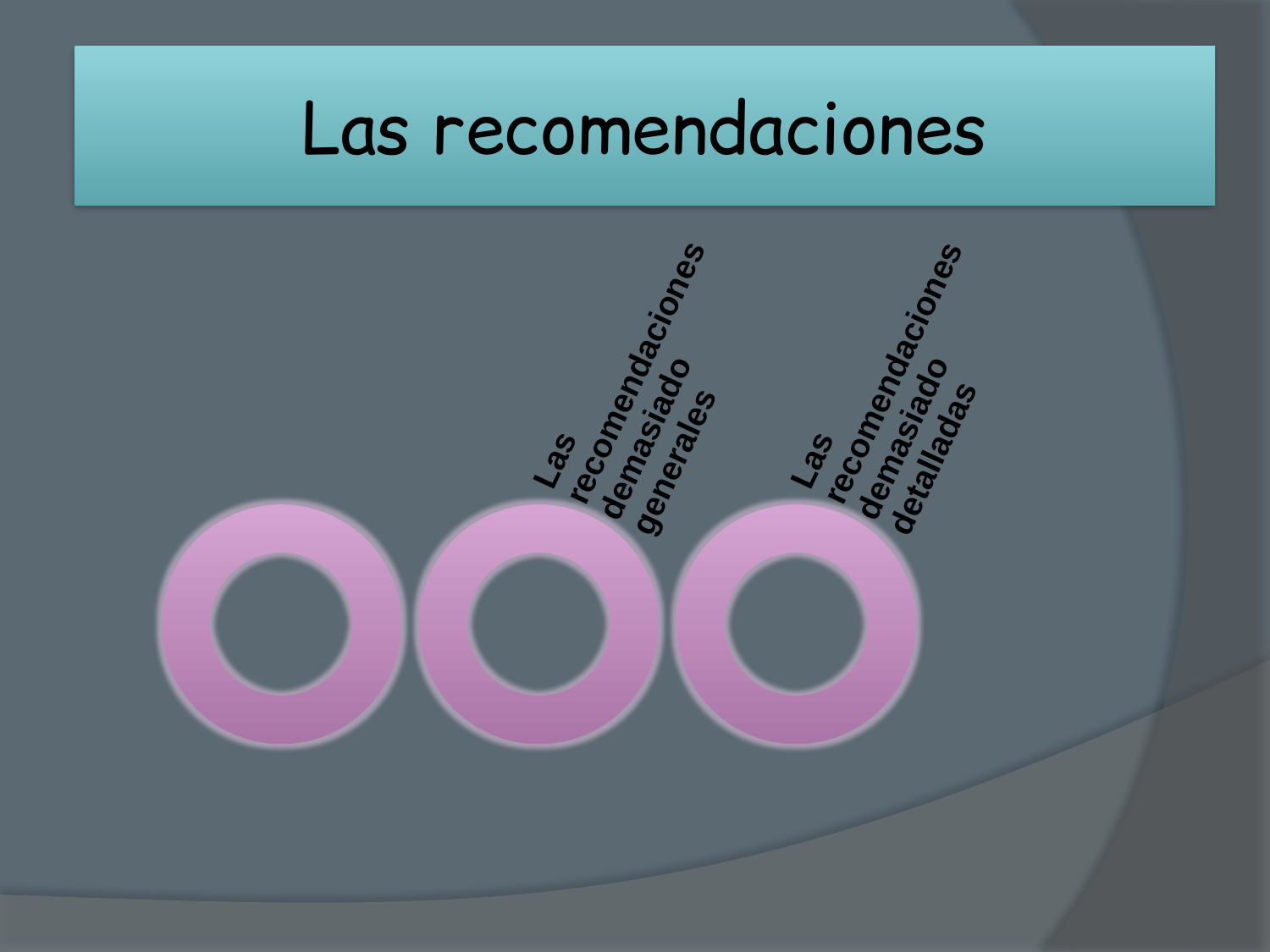

# Las recomendaciones

Las recomendaciones demasiado generales
Las recomendaciones demasiado detalladas